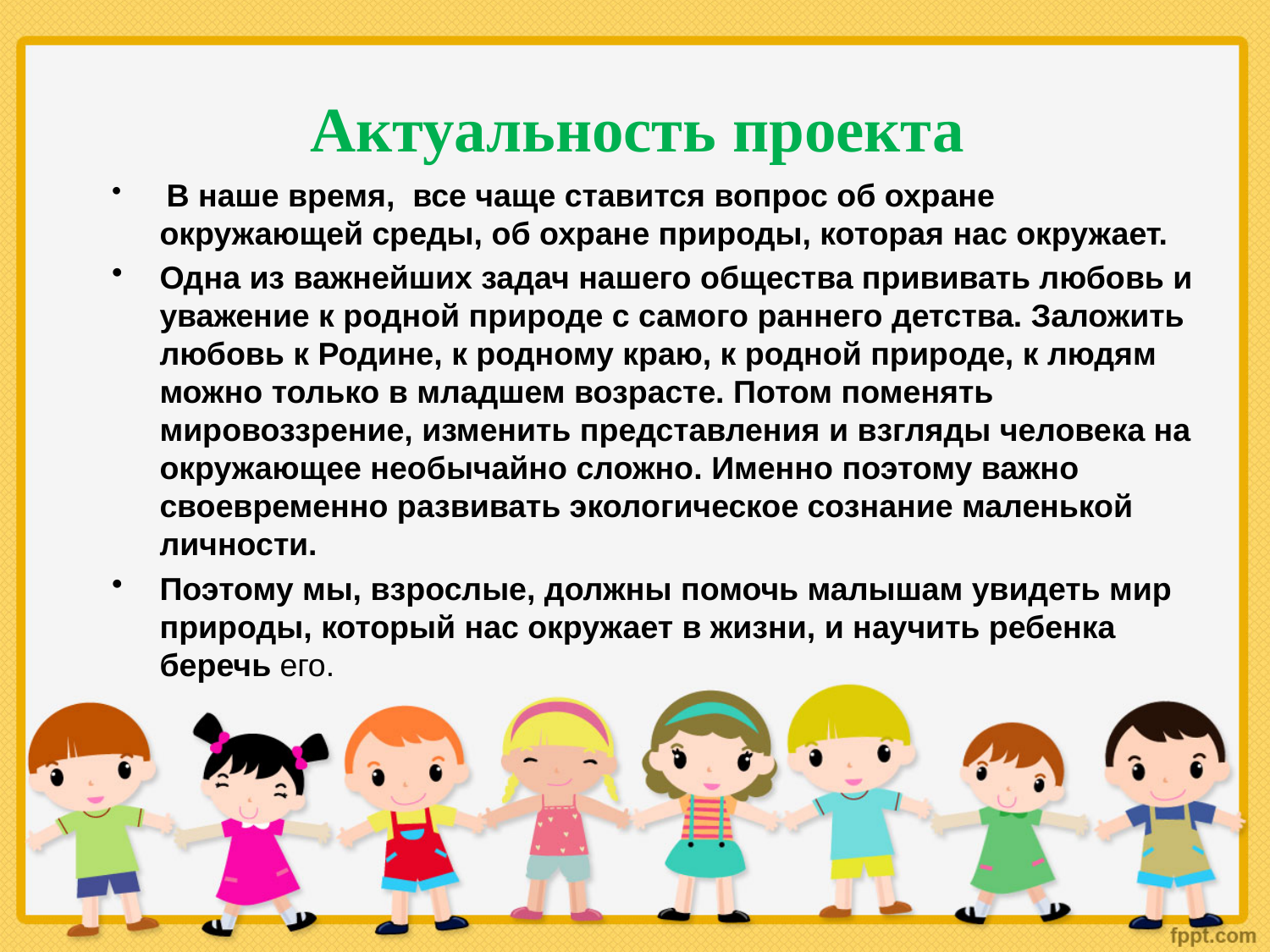

# Актуальность проекта
 В наше время,  все чаще ставится вопрос об охране окружающей среды, об охране природы, которая нас окружает.
Одна из важнейших задач нашего общества прививать любовь и уважение к родной природе с самого раннего детства. Заложить любовь к Родине, к родному краю, к родной природе, к людям можно только в младшем возрасте. Потом поменять мировоззрение, изменить представления и взгляды человека на окружающее необычайно сложно. Именно поэтому важно своевременно развивать экологическое сознание маленькой личности.
Поэтому мы, взрослые, должны помочь малышам увидеть мир природы, который нас окружает в жизни, и научить ребенка беречь его.